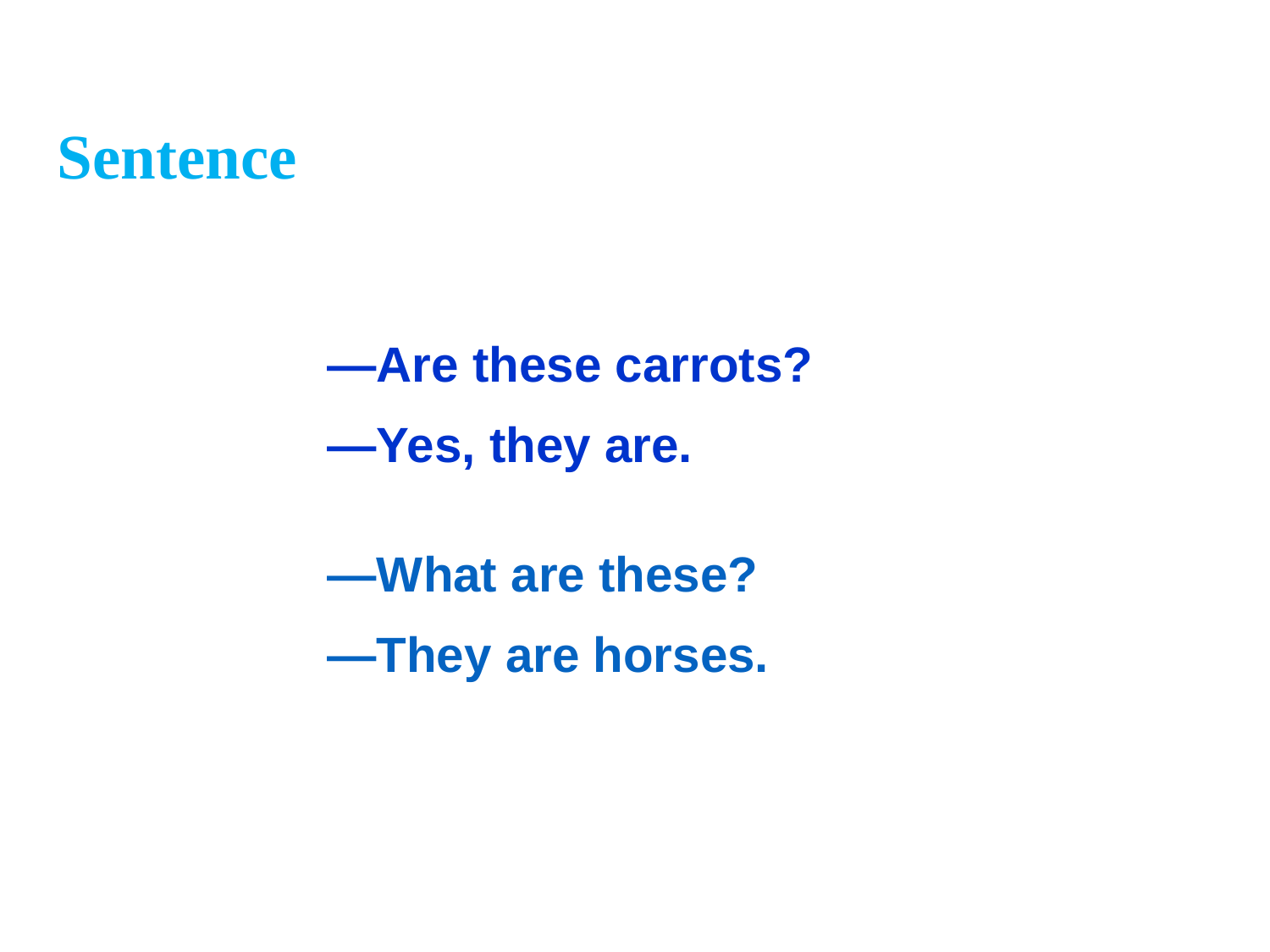

Sentence
—Are these carrots?
—Yes, they are.
—What are these?
—They are horses.